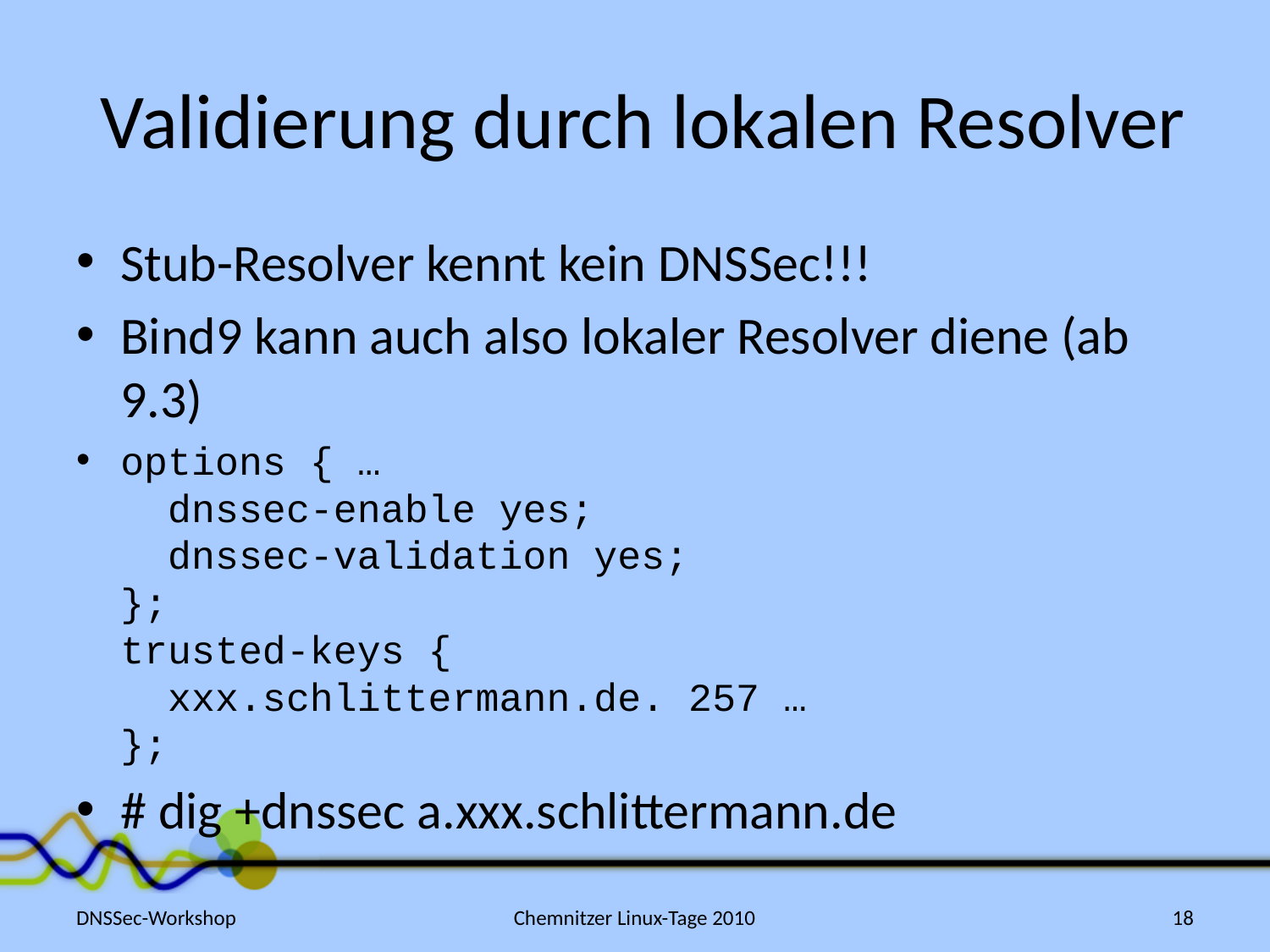

# Validierung durch lokalen Resolver
Stub-Resolver kennt kein DNSSec!!!
Bind9 kann auch also lokaler Resolver diene (ab 9.3)
options { …
  dnssec-enable yes;
  dnssec-validation yes;
};
trusted-keys {
  xxx.schlittermann.de. 257 …
};
# dig +dnssec a.xxx.schlittermann.de

DNSSec-Workshop
Chemnitzer Linux-Tage 2010
18